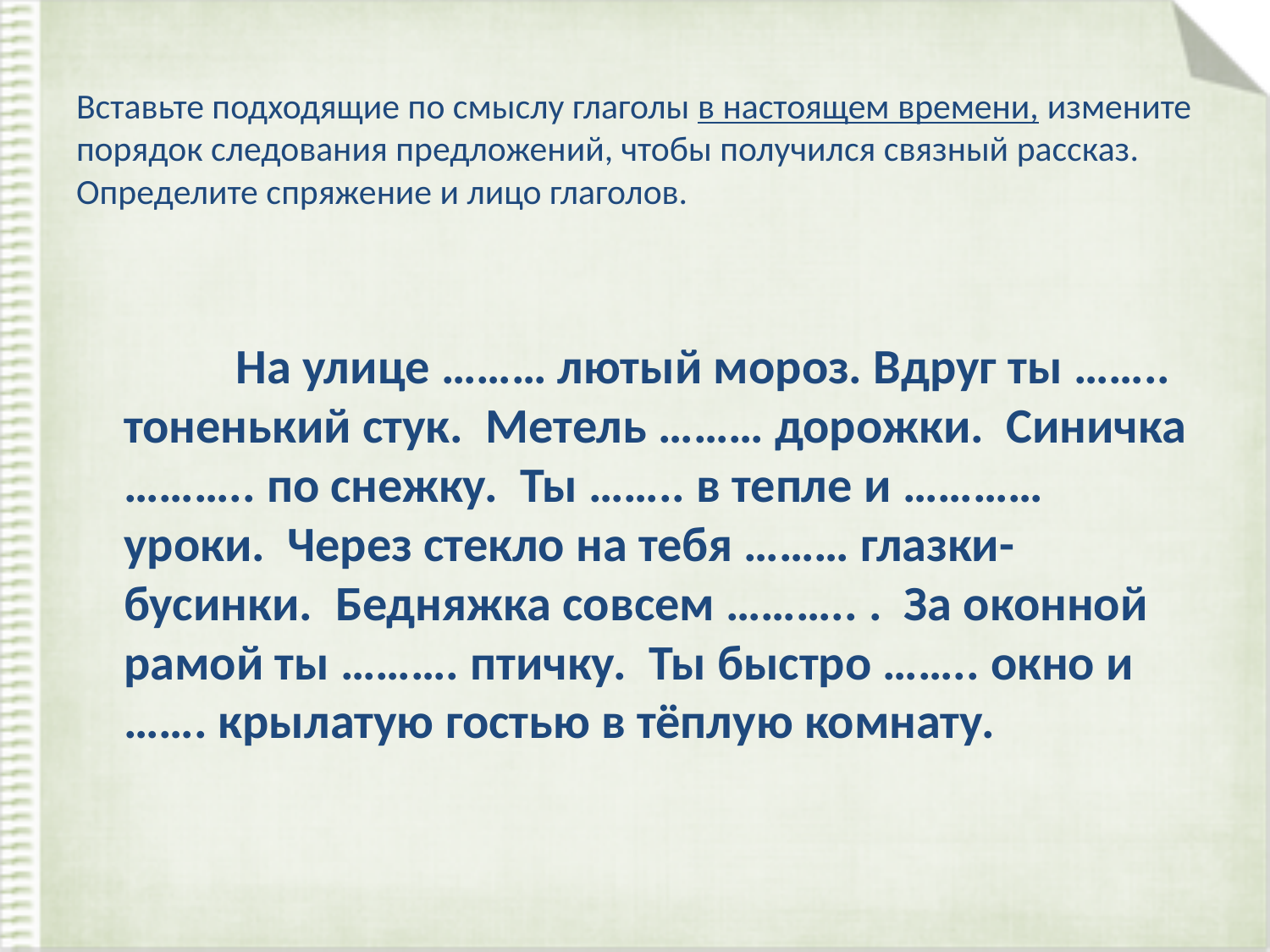

# Вставьте подходящие по смыслу глаголы в настоящем времени, измените порядок следования предложений, чтобы получился связный рассказ. Определите спряжение и лицо глаголов.
          На улице ……… лютый мороз. Вдруг ты …….. тоненький стук.  Метель ……… дорожки.  Синичка ……….. по снежку.  Ты …….. в тепле и ………… уроки.  Через стекло на тебя ……… глазки-бусинки.  Бедняжка совсем ……….. .  За оконной рамой ты ………. птичку.  Ты быстро …….. окно и ……. крылатую гостью в тёплую комнату.